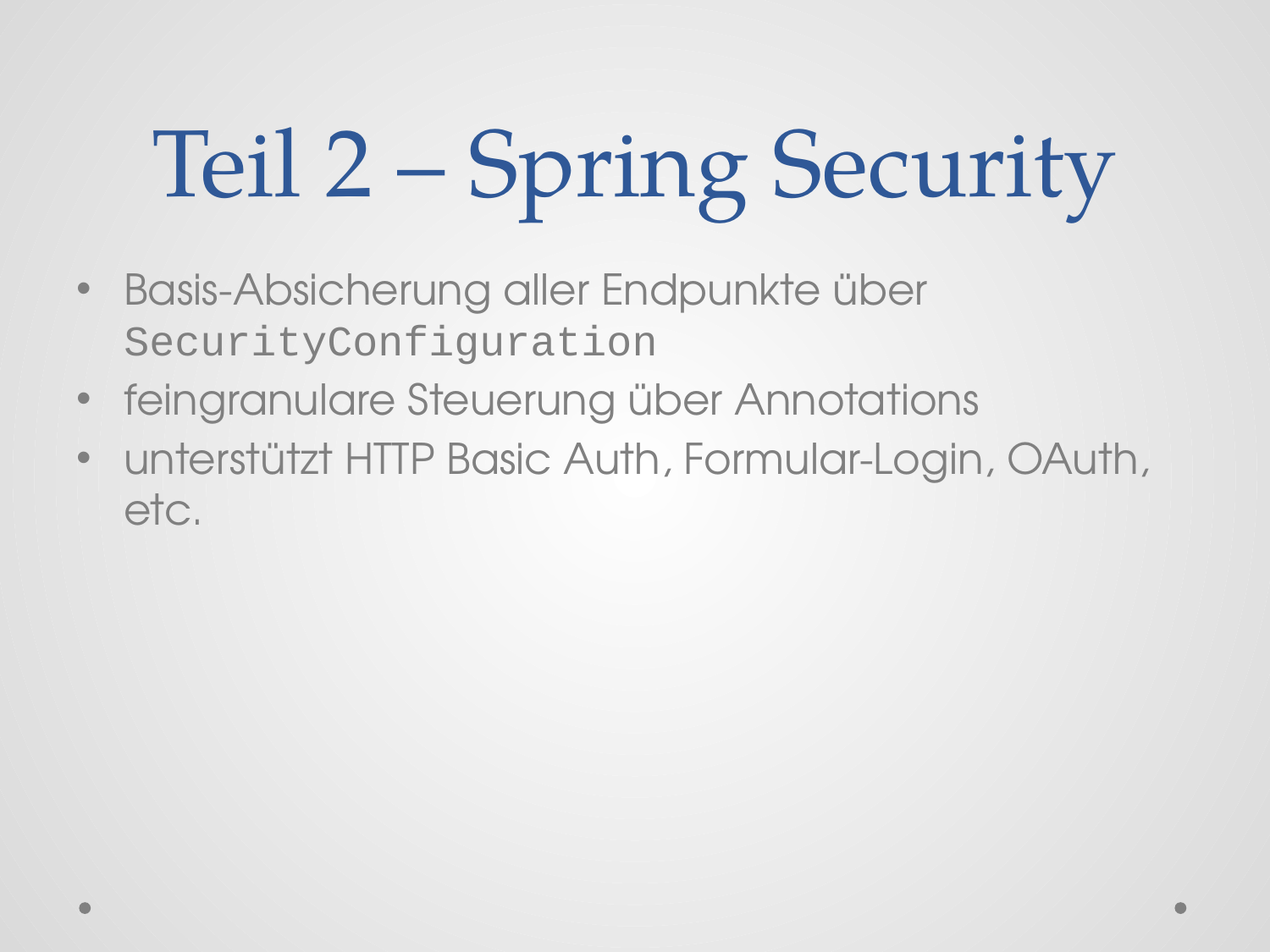

# Teil 2 – Spring Security
Basis-Absicherung aller Endpunkte über SecurityConfiguration
feingranulare Steuerung über Annotations
unterstützt HTTP Basic Auth, Formular-Login, OAuth, etc.